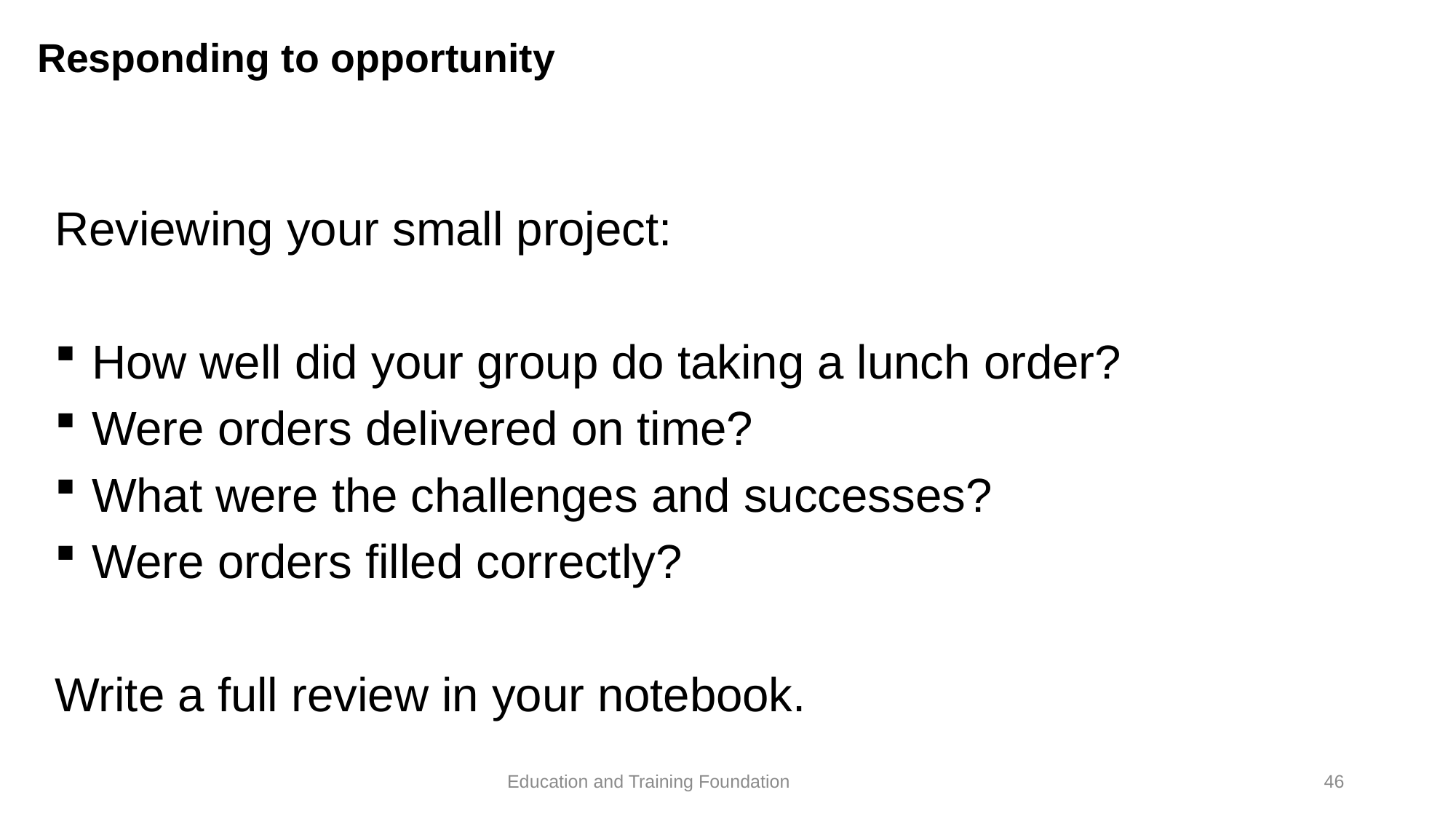

# Responding to opportunity
Reviewing your small project:

How well did your group do taking a lunch order?
Were orders delivered on time?
What were the challenges and successes?
Were orders filled correctly?

Write a full review in your notebook.

46
Education and Training Foundation